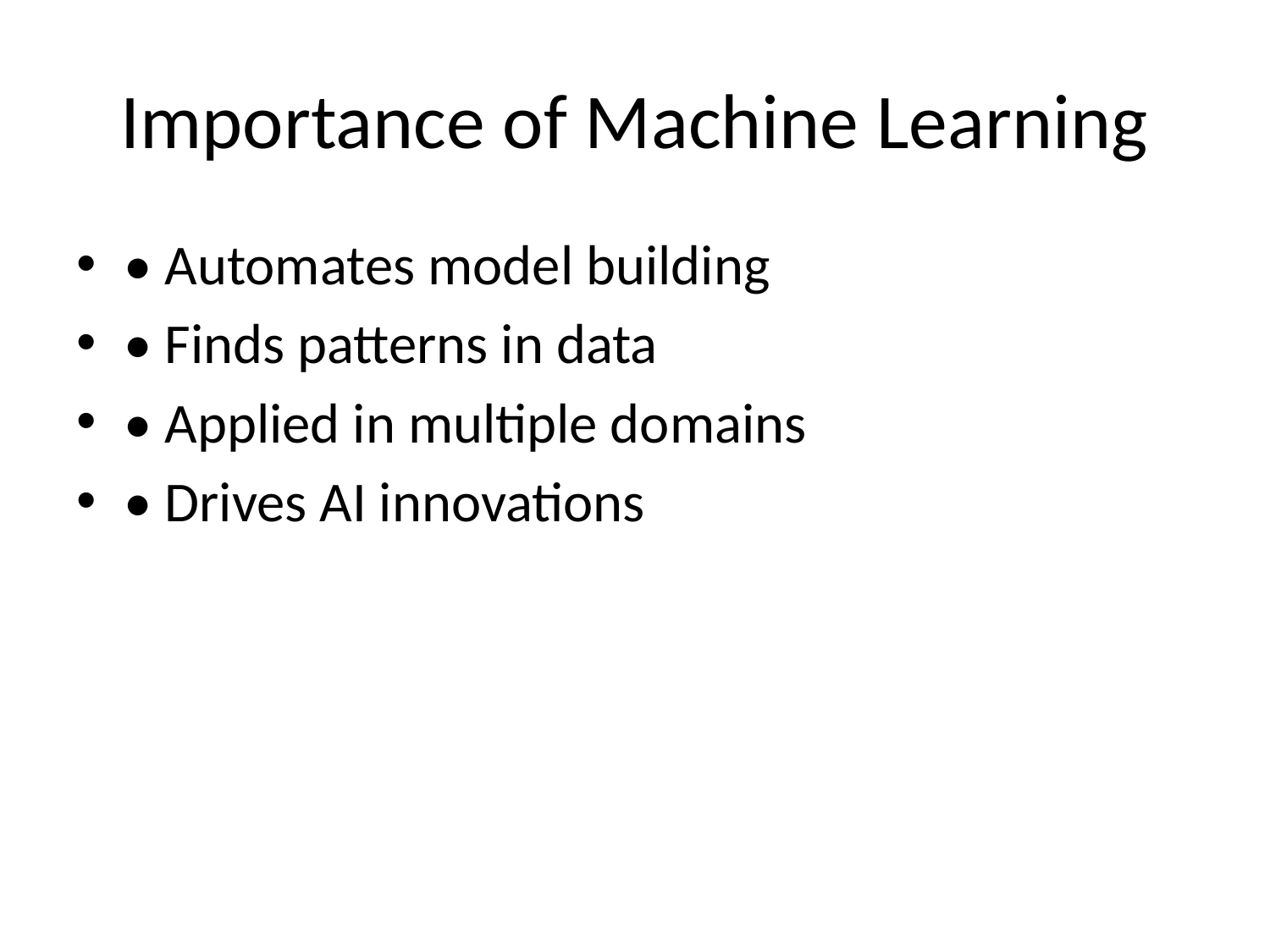

# Importance of Machine Learning
• Automates model building
• Finds patterns in data
• Applied in multiple domains
• Drives AI innovations